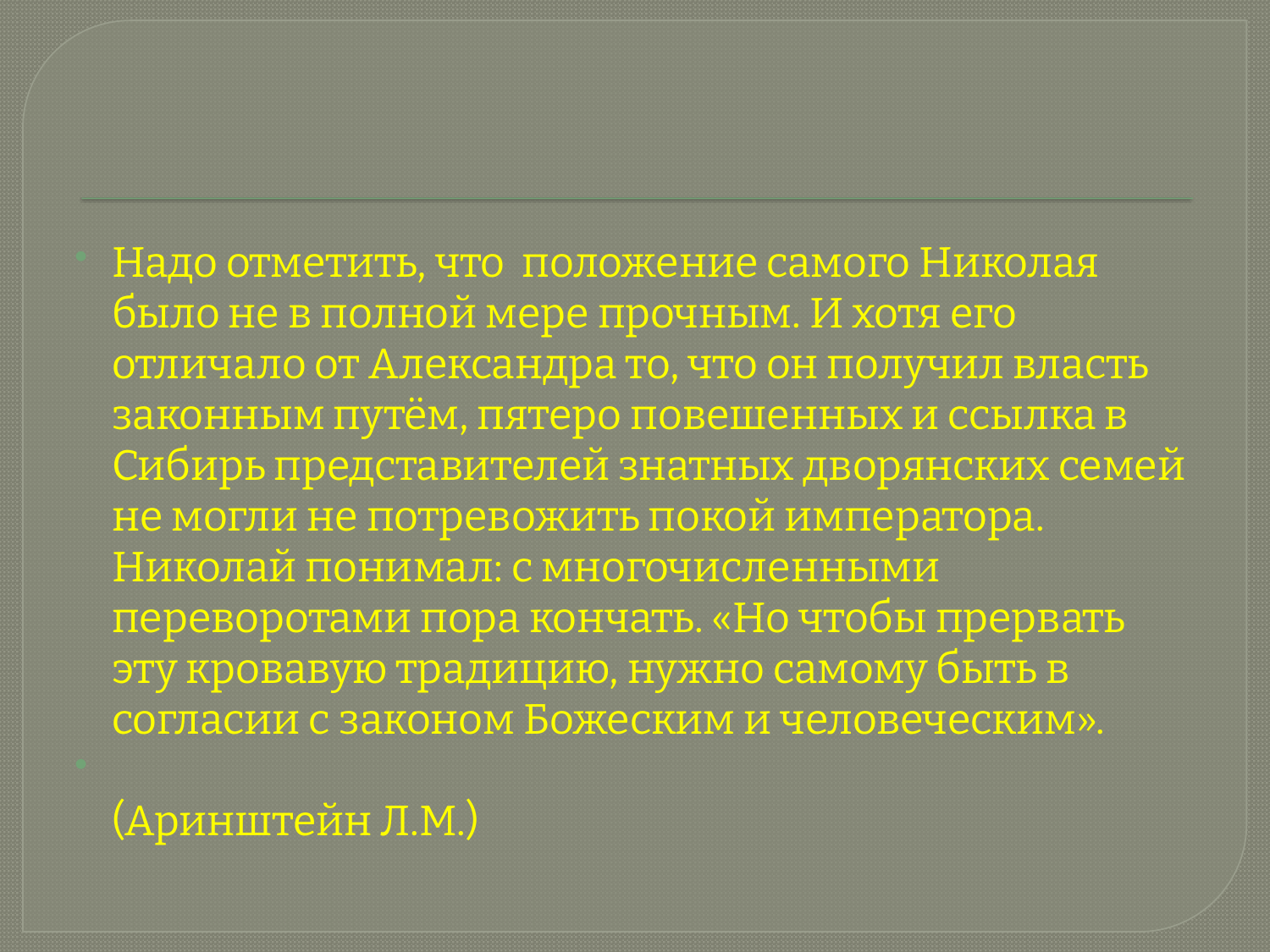

Надо отметить, что  положение самого Николая было не в полной мере прочным. И хотя его отличало от Александра то, что он получил власть законным путём, пятеро повешенных и ссылка в Сибирь представителей знатных дворянских семей не могли не потревожить покой императора. Николай понимал: с многочисленными переворотами пора кончать. «Но чтобы прервать эту кровавую традицию, нужно самому быть в согласии с законом Божеским и человеческим».
                                                                                                          (Аринштейн Л.М.)